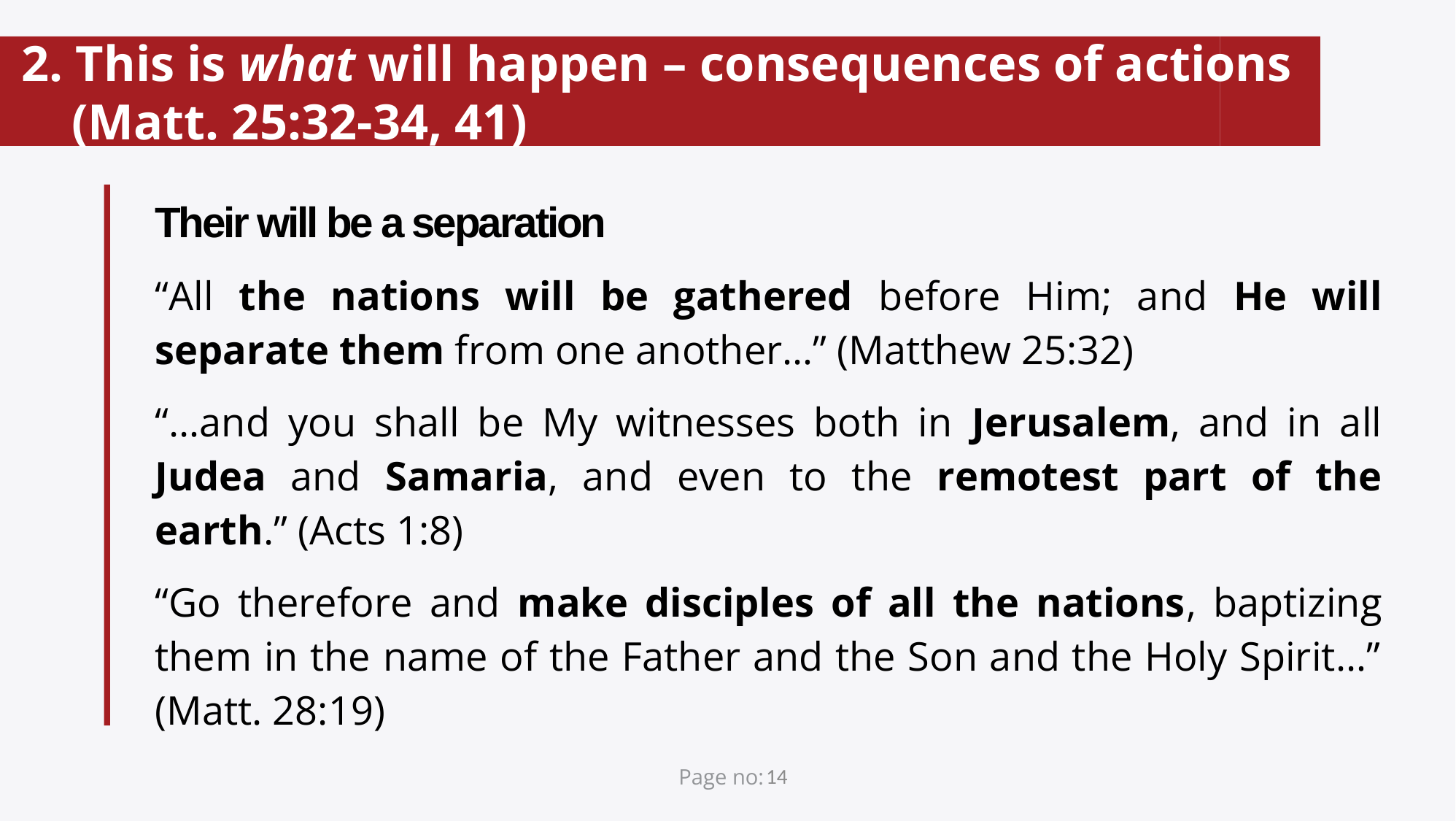

# 2. This is what will happen – consequences of actions (Matt. 25:32-34, 41)
Their will be a separation
“All the nations will be gathered before Him; and He will separate them from one another…” (Matthew 25:32)
“…and you shall be My witnesses both in Jerusalem, and in all Judea and Samaria, and even to the remotest part of the earth.” (Acts 1:8)
“Go therefore and make disciples of all the nations, baptizing them in the name of the Father and the Son and the Holy Spirit…” (Matt. 28:19)